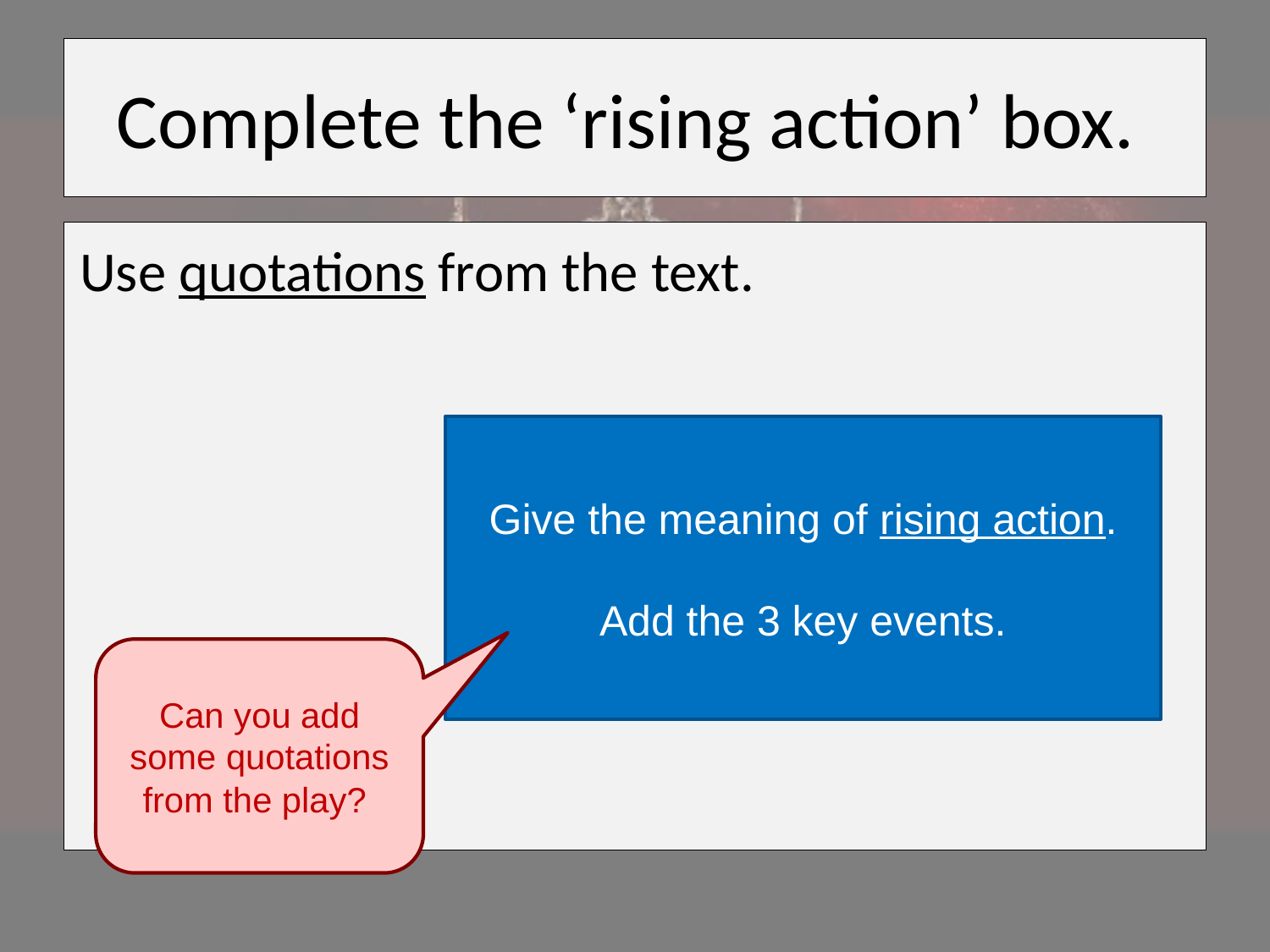

# Complete the ‘rising action’ box.
Use quotations from the text.
Give the meaning of rising action.

Add the 3 key events.
Can you add some quotations from the play?